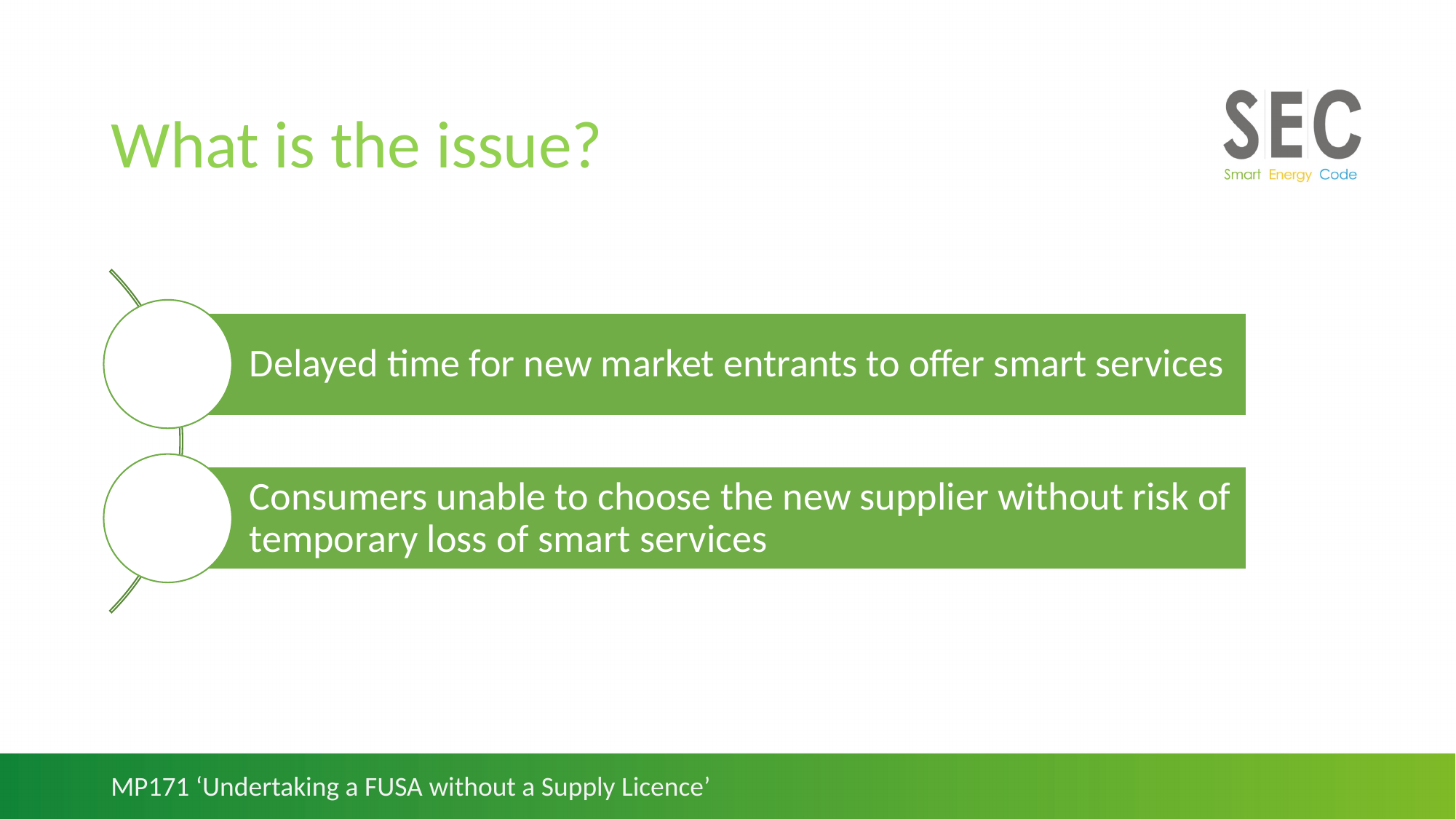

# What is the issue?
Delayed time for new market entrants to offer smart services
Consumers unable to choose the new supplier without risk of temporary loss of smart services
MP171 ‘Undertaking a FUSA without a Supply Licence’